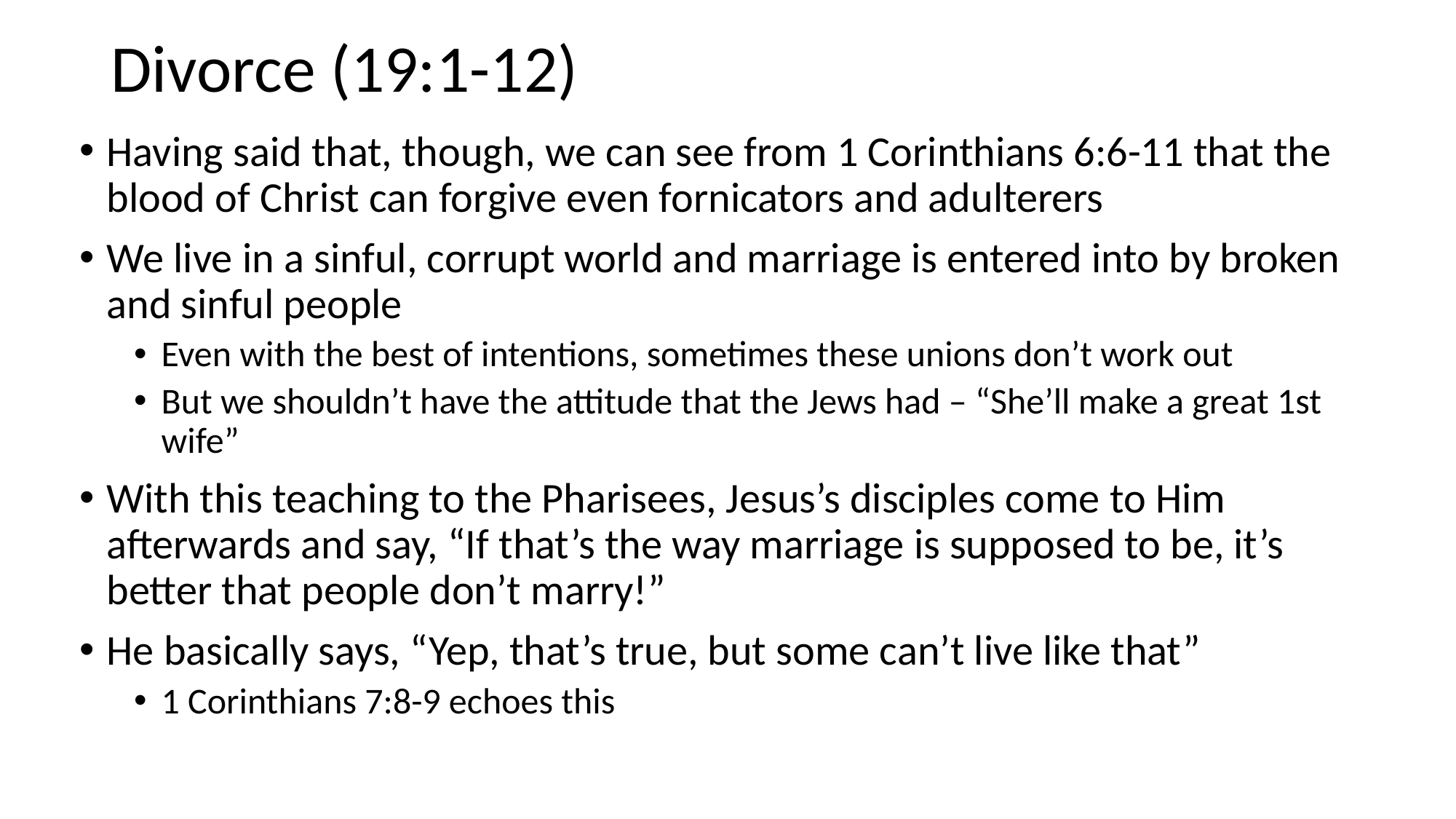

# Divorce (19:1-12)
Having said that, though, we can see from 1 Corinthians 6:6-11 that the blood of Christ can forgive even fornicators and adulterers
We live in a sinful, corrupt world and marriage is entered into by broken and sinful people
Even with the best of intentions, sometimes these unions don’t work out
But we shouldn’t have the attitude that the Jews had – “She’ll make a great 1st wife”
With this teaching to the Pharisees, Jesus’s disciples come to Him afterwards and say, “If that’s the way marriage is supposed to be, it’s better that people don’t marry!”
He basically says, “Yep, that’s true, but some can’t live like that”
1 Corinthians 7:8-9 echoes this